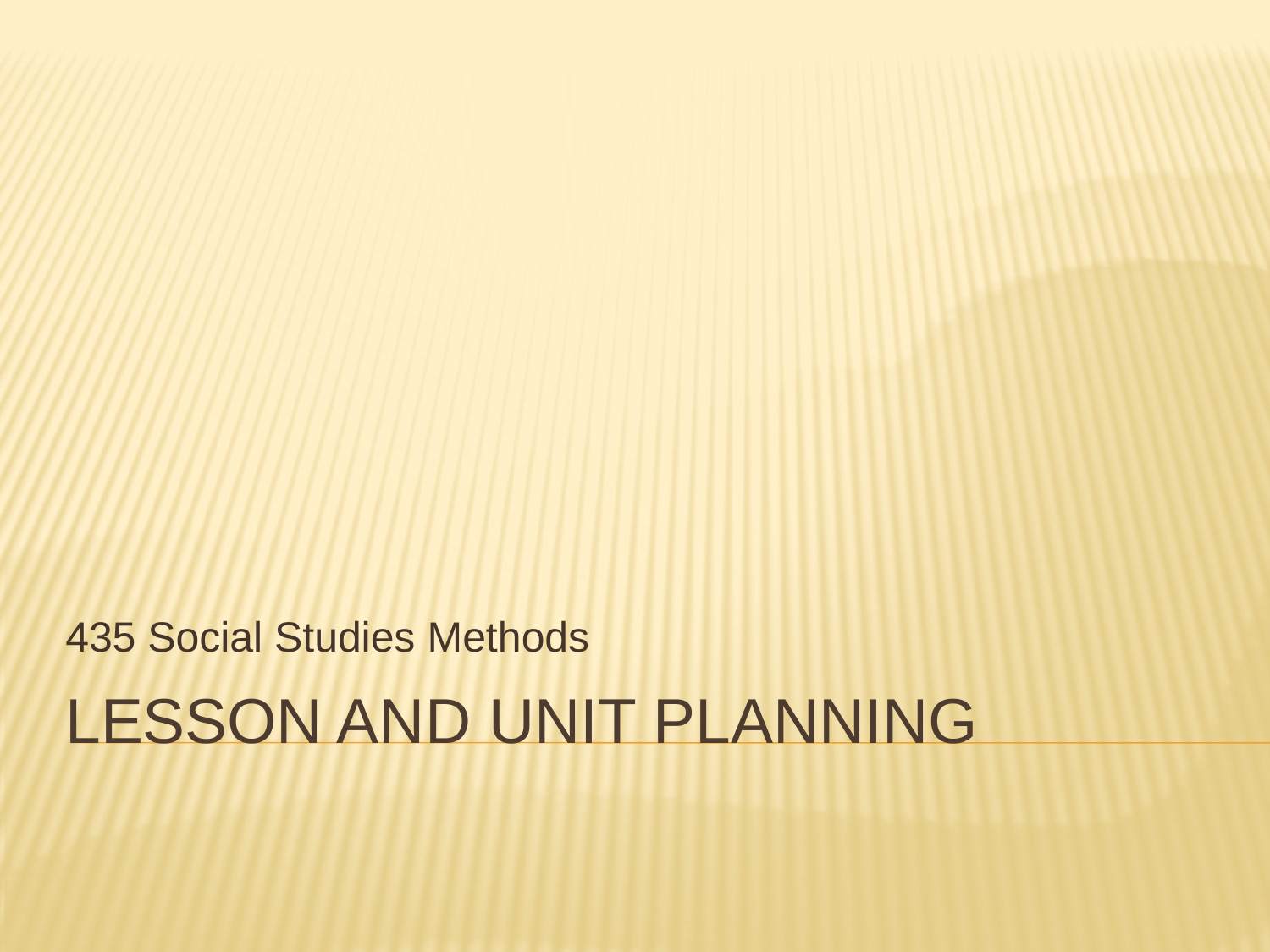

435 Social Studies Methods
# Lesson and Unit Planning